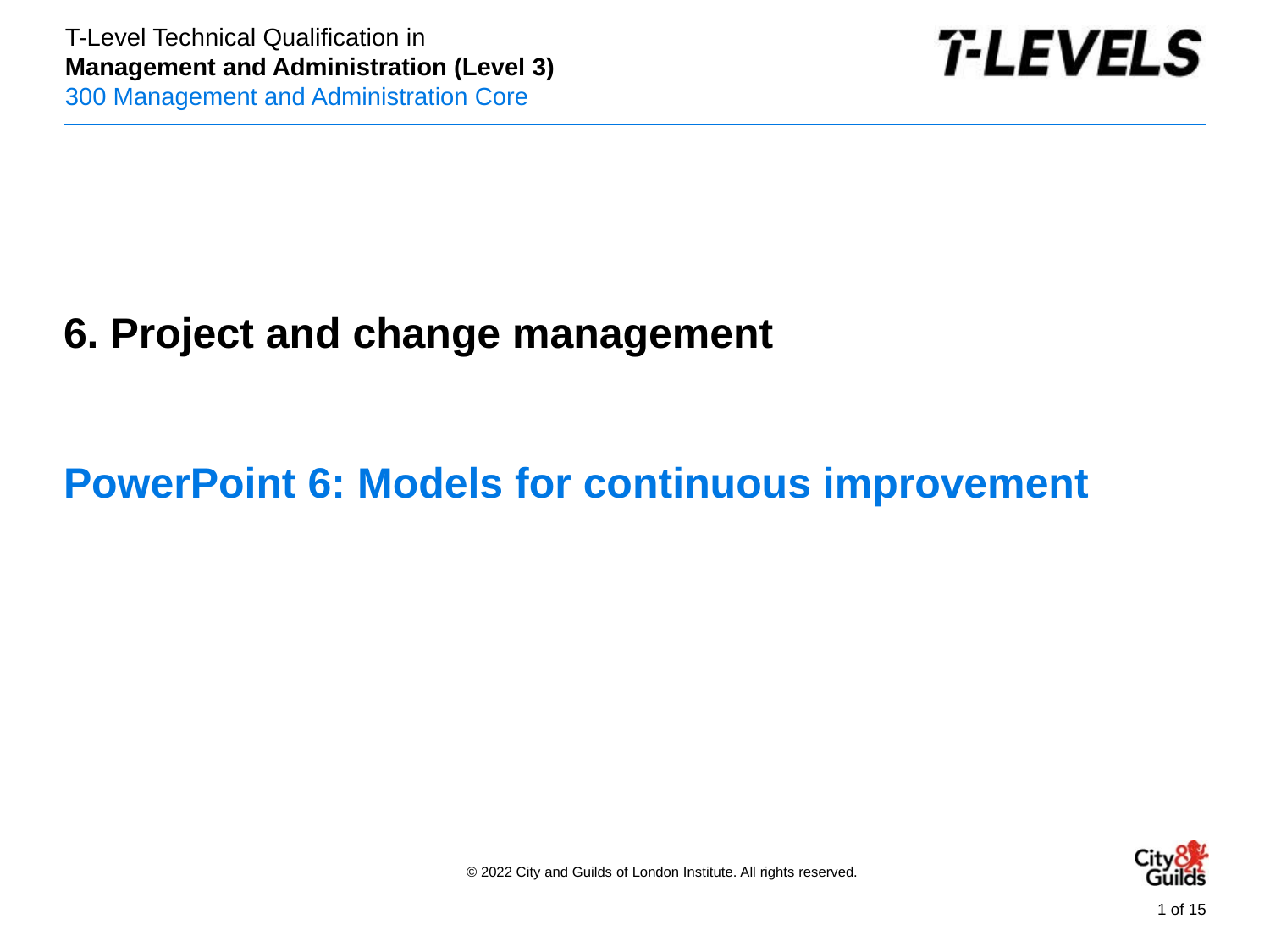

PowerPoint presentation
6. Project and change management
# PowerPoint 6: Models for continuous improvement